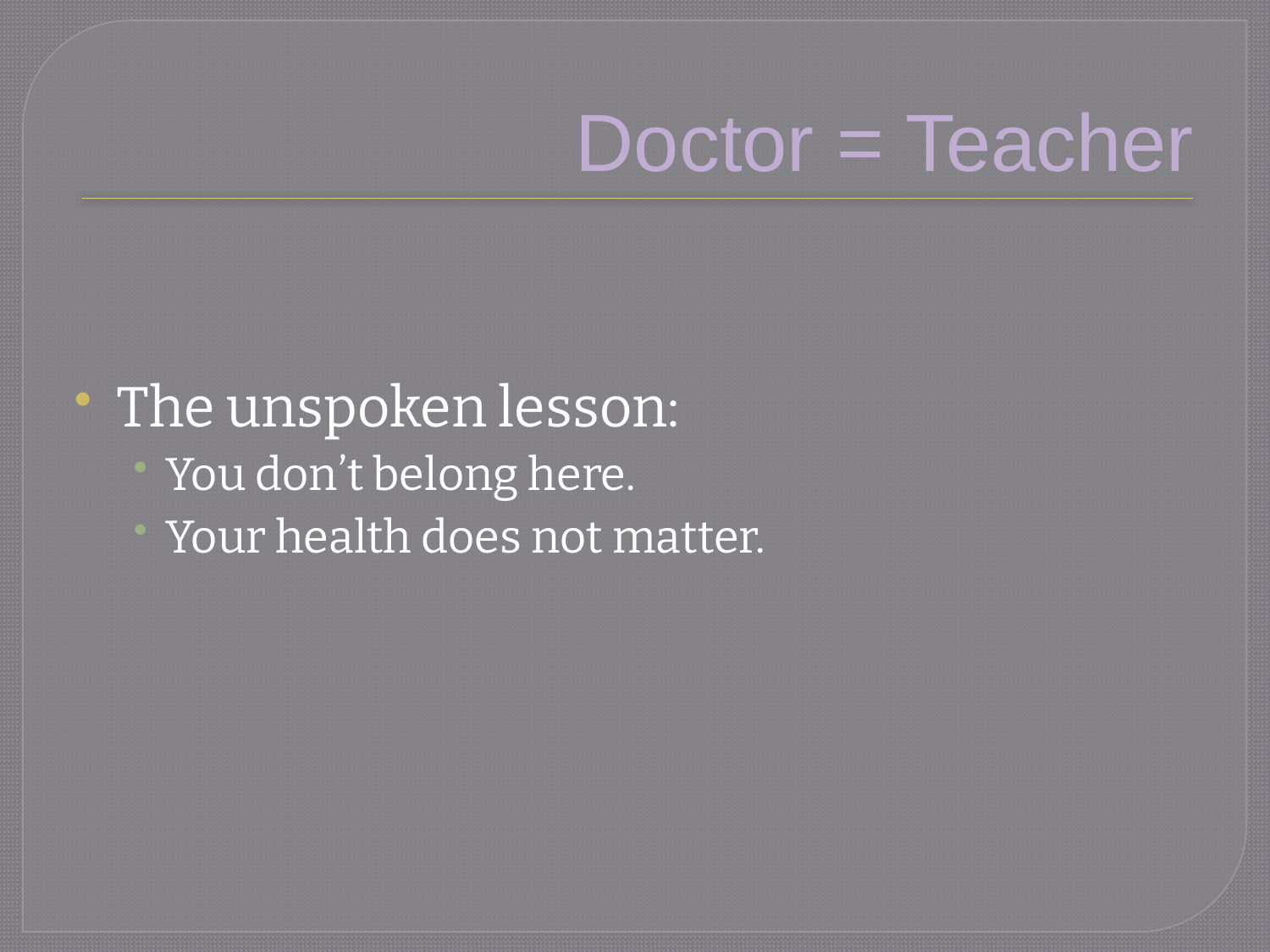

# Doctor = Teacher

The unspoken lesson:
You don’t belong here.
Your health does not matter.